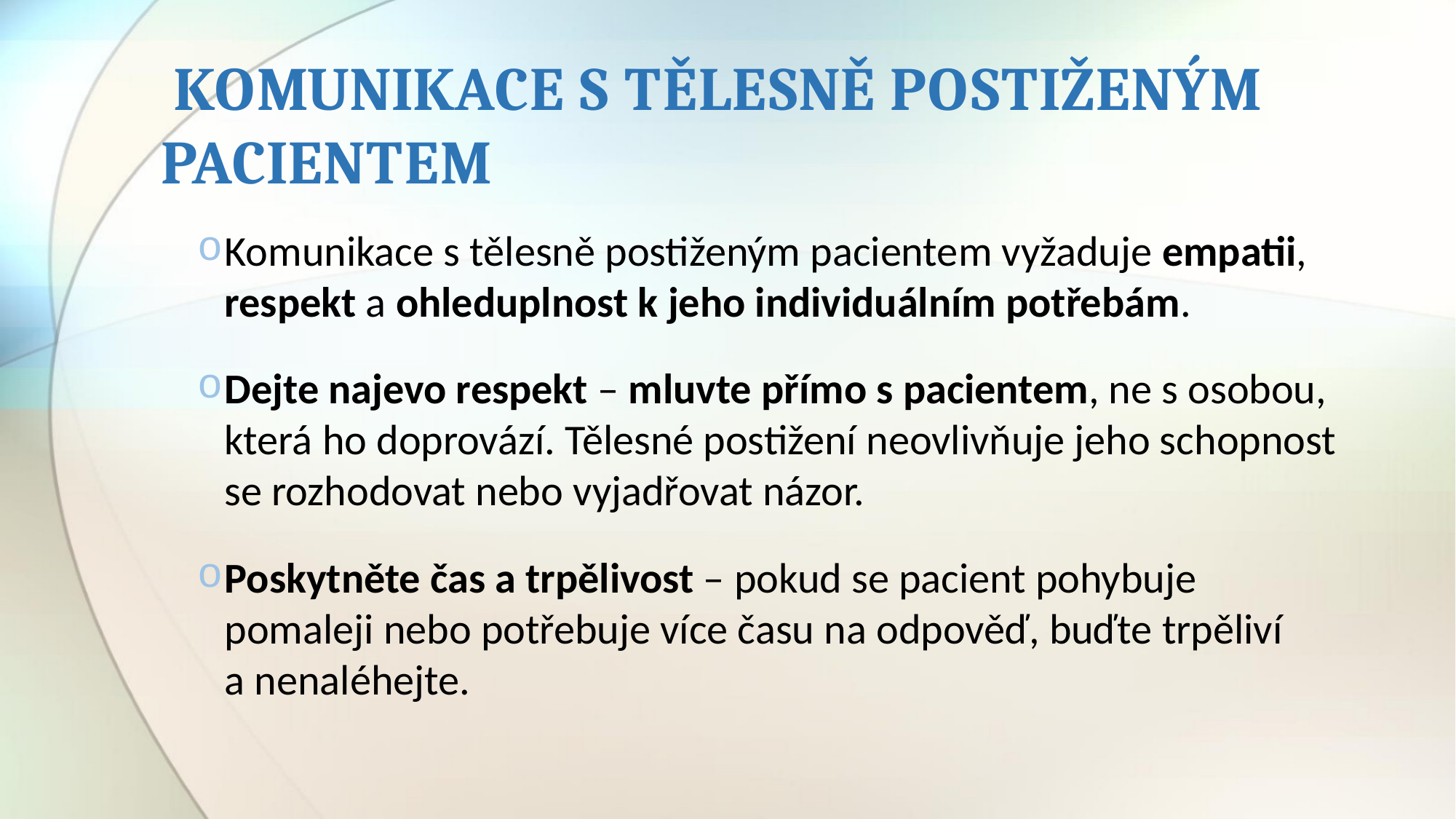

# KOMUNIKACE S TĚLESNĚ POSTIŽENÝM PACIENTEM
Komunikace s tělesně postiženým pacientem vyžaduje empatii, respekt a ohleduplnost k jeho individuálním potřebám.
Dejte najevo respekt – mluvte přímo s pacientem, ne s osobou, která ho doprovází. Tělesné postižení neovlivňuje jeho schopnost se rozhodovat nebo vyjadřovat názor.
Poskytněte čas a trpělivost – pokud se pacient pohybuje pomaleji nebo potřebuje více času na odpověď, buďte trpěliví
a nenaléhejte.